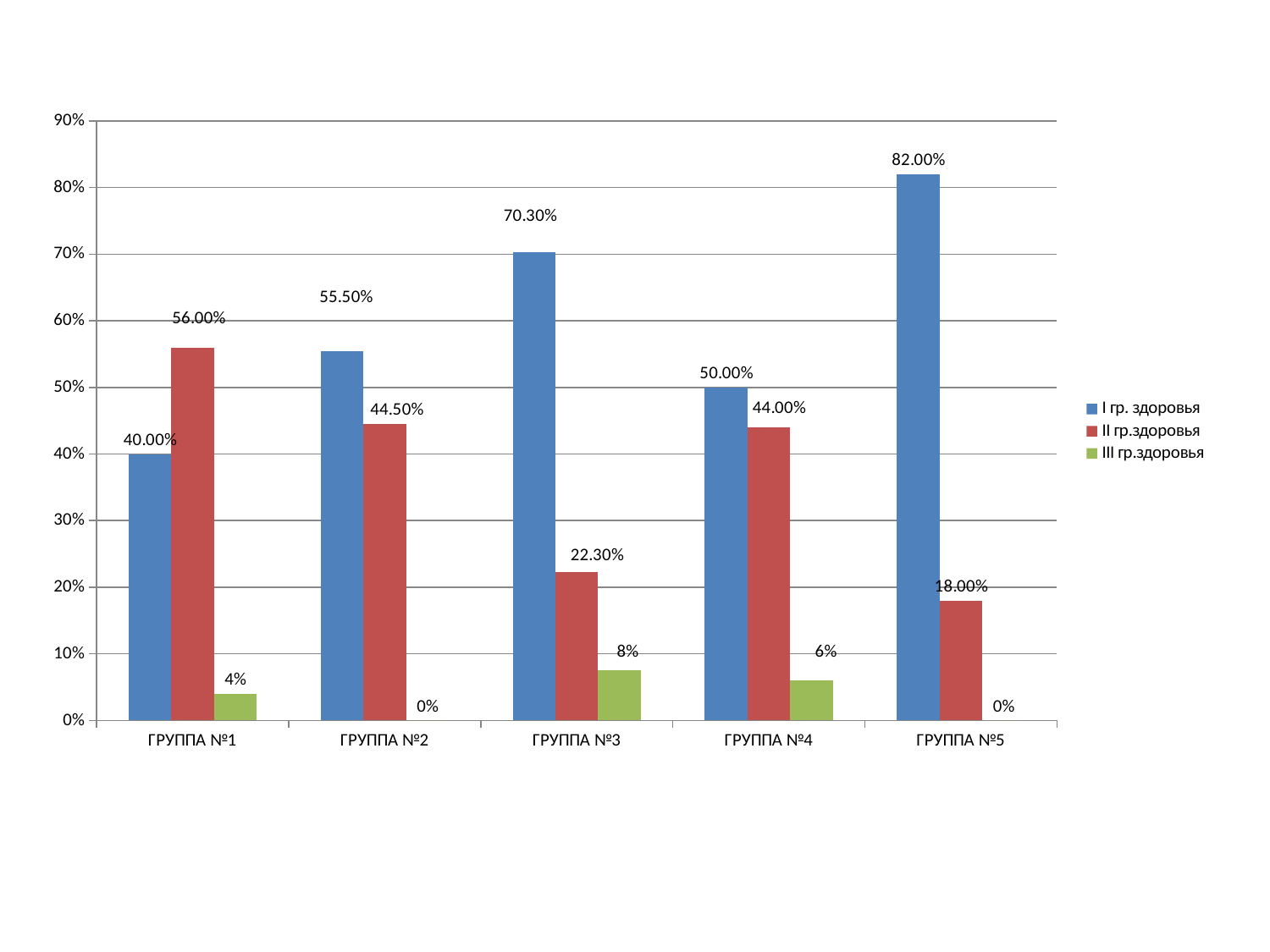

### Chart

| Category | I гр. здоровья | II гр.здоровья | III гр.здоровья |
|---|---|---|---|
| ГРУППА №1 | 0.4 | 0.56 | 0.04000000000000002 |
| ГРУППА №2 | 0.555 | 0.44500000000000006 | 0.0 |
| ГРУППА №3 | 0.7030000000000003 | 0.22300000000000003 | 0.07500000000000001 |
| ГРУППА №4 | 0.5 | 0.44000000000000006 | 0.060000000000000026 |
| ГРУППА №5 | 0.8200000000000003 | 0.18000000000000008 | 0.0 |